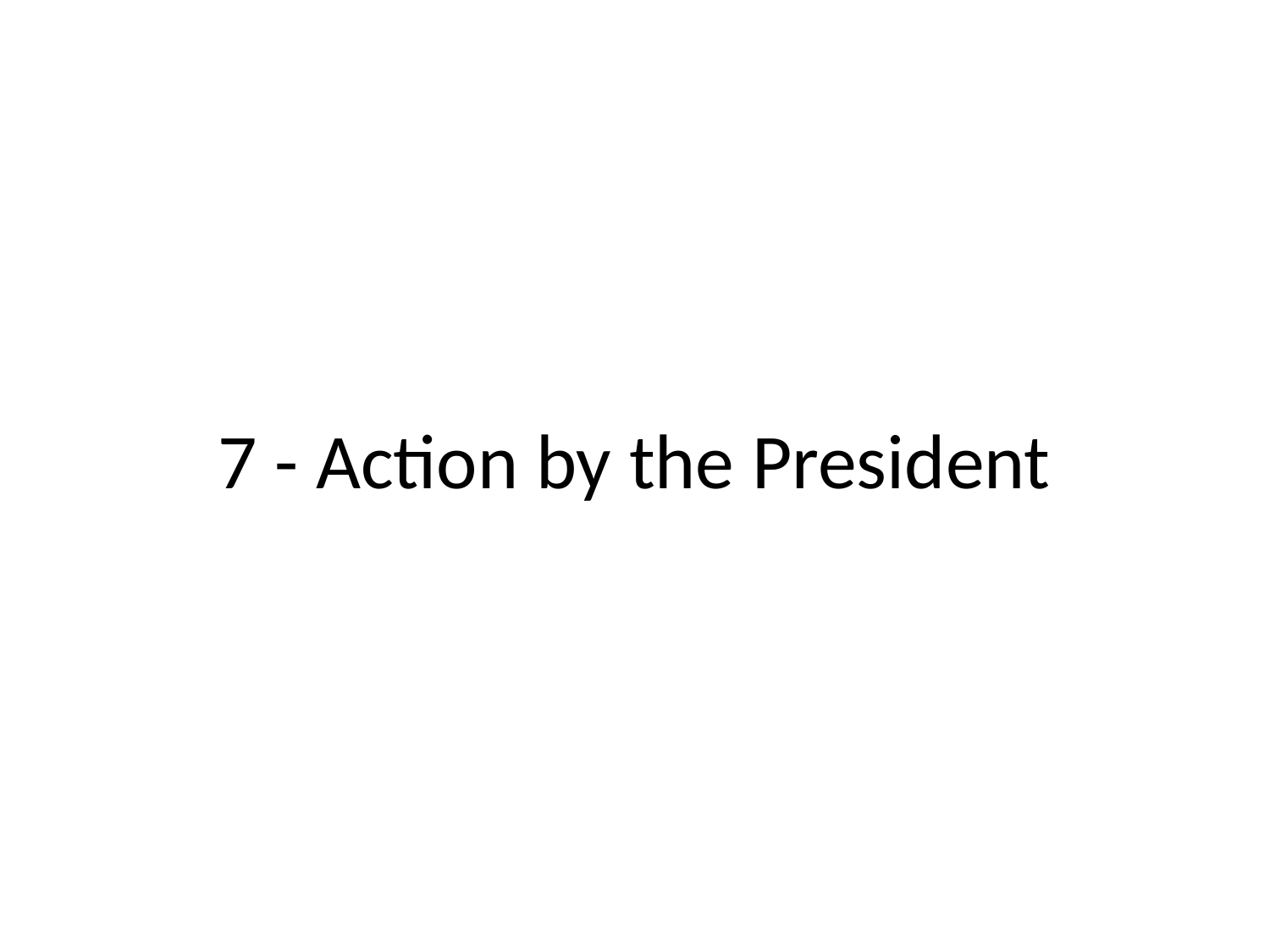

# 7 - Action by the President